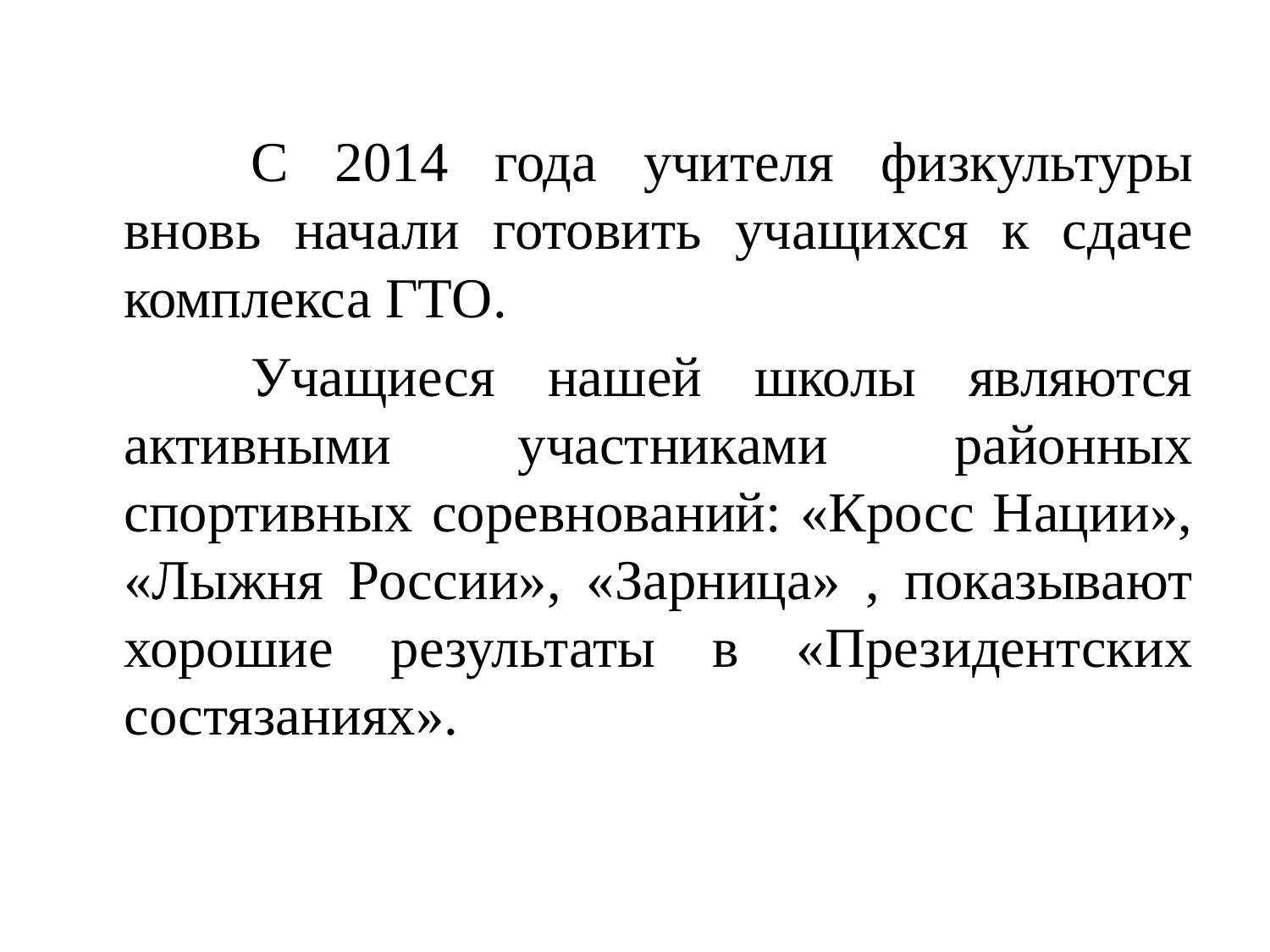

#
		С 2014 года учителя физкультуры вновь начали готовить учащихся к сдаче комплекса ГТО.
		Учащиеся нашей школы являются активными участниками районных спортивных соревнований: «Кросс Нации», «Лыжня России», «Зарница» , показывают хорошие результаты в «Президентских состязаниях».